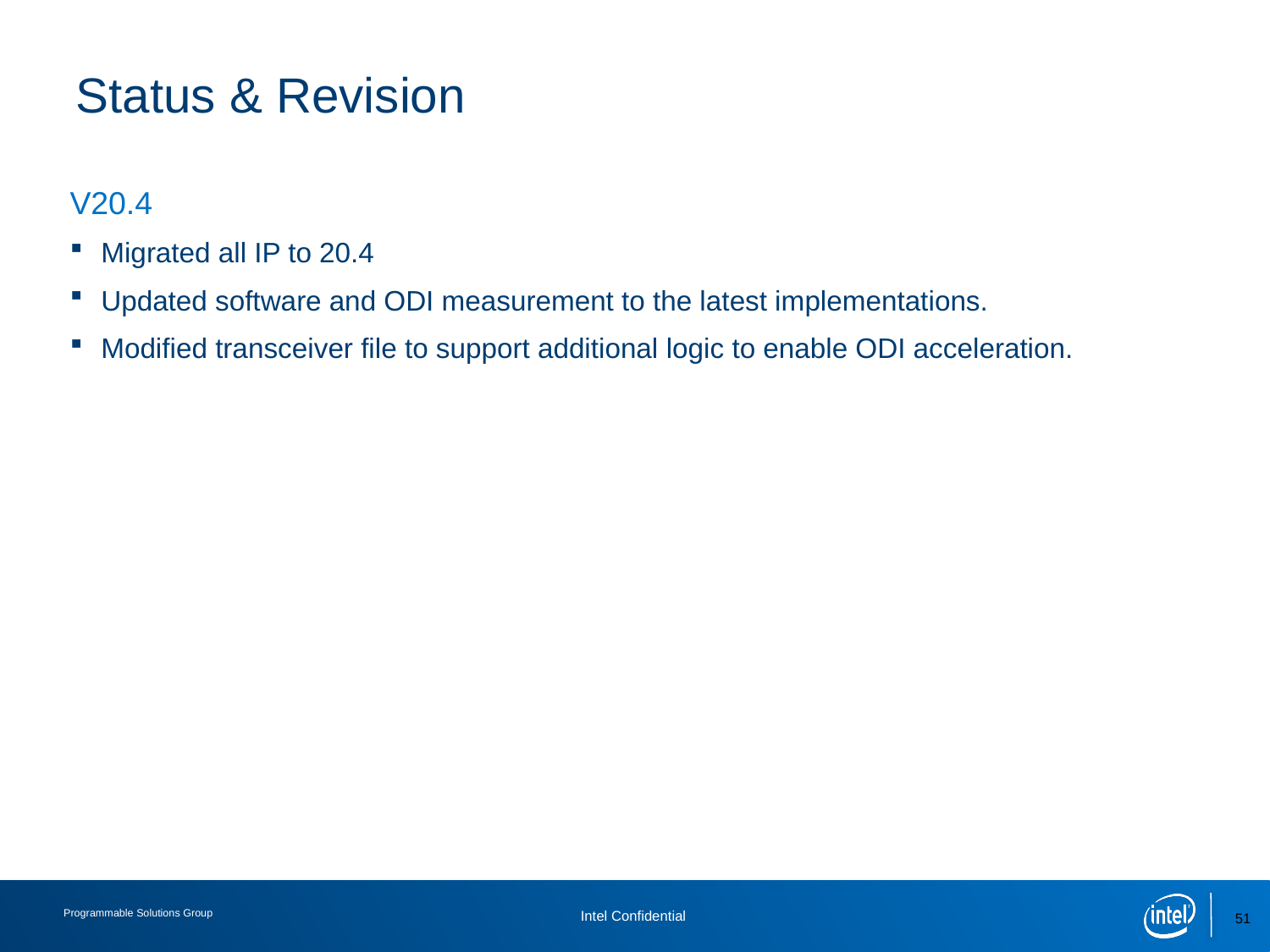

# Status & Revision
V20.4
Migrated all IP to 20.4
Updated software and ODI measurement to the latest implementations.
Modified transceiver file to support additional logic to enable ODI acceleration.

51